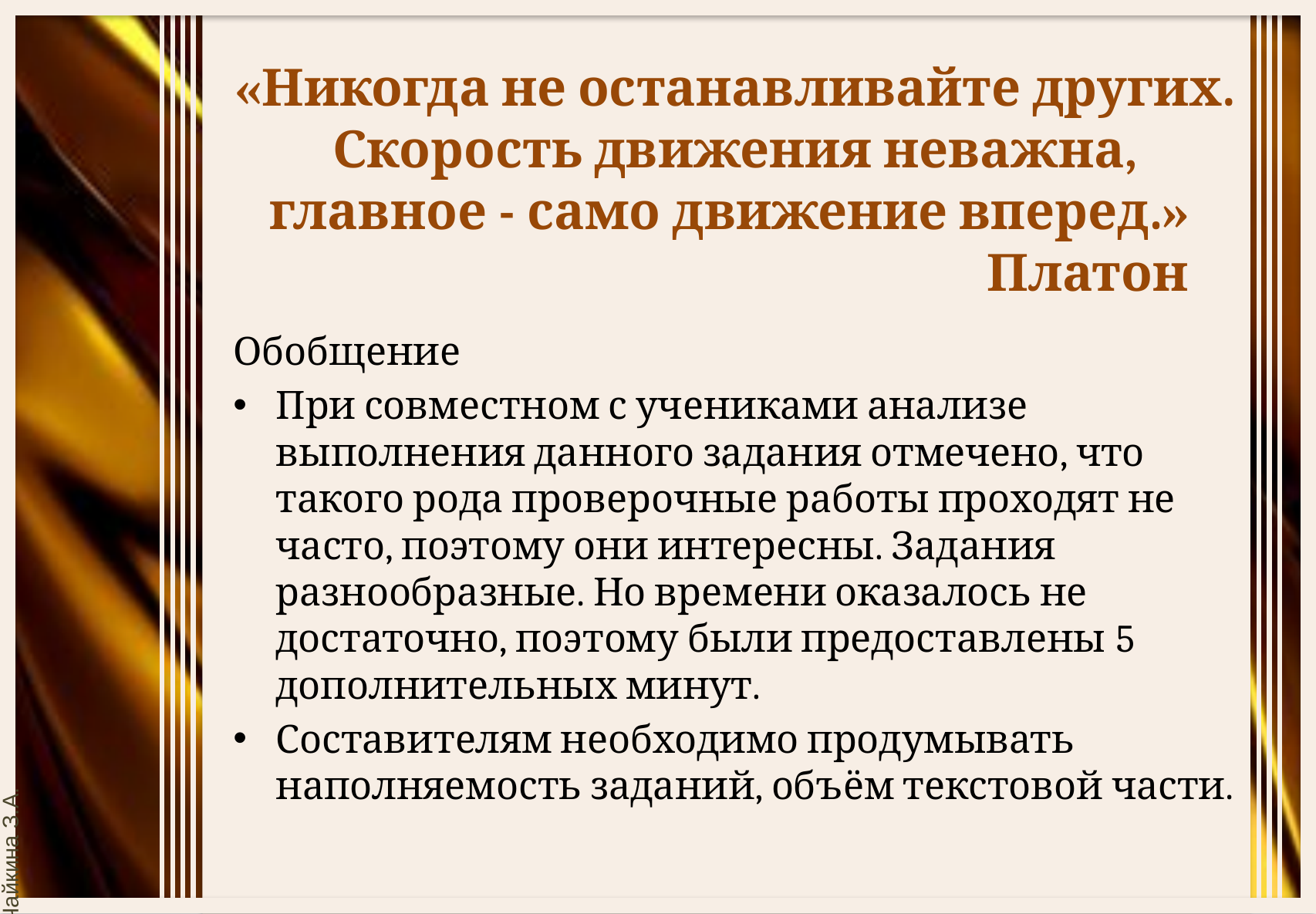

# «Никогда не останавливайте других. Скорость движения неважна, главное - само движение вперед.» Платон
Обобщение
При совместном с учениками анализе выполнения данного задания отмечено, что такого рода проверочные работы проходят не часто, поэтому они интересны. Задания разнообразные. Но времени оказалось не достаточно, поэтому были предоставлены 5 дополнительных минут.
Составителям необходимо продумывать наполняемость заданий, объём текстовой части.